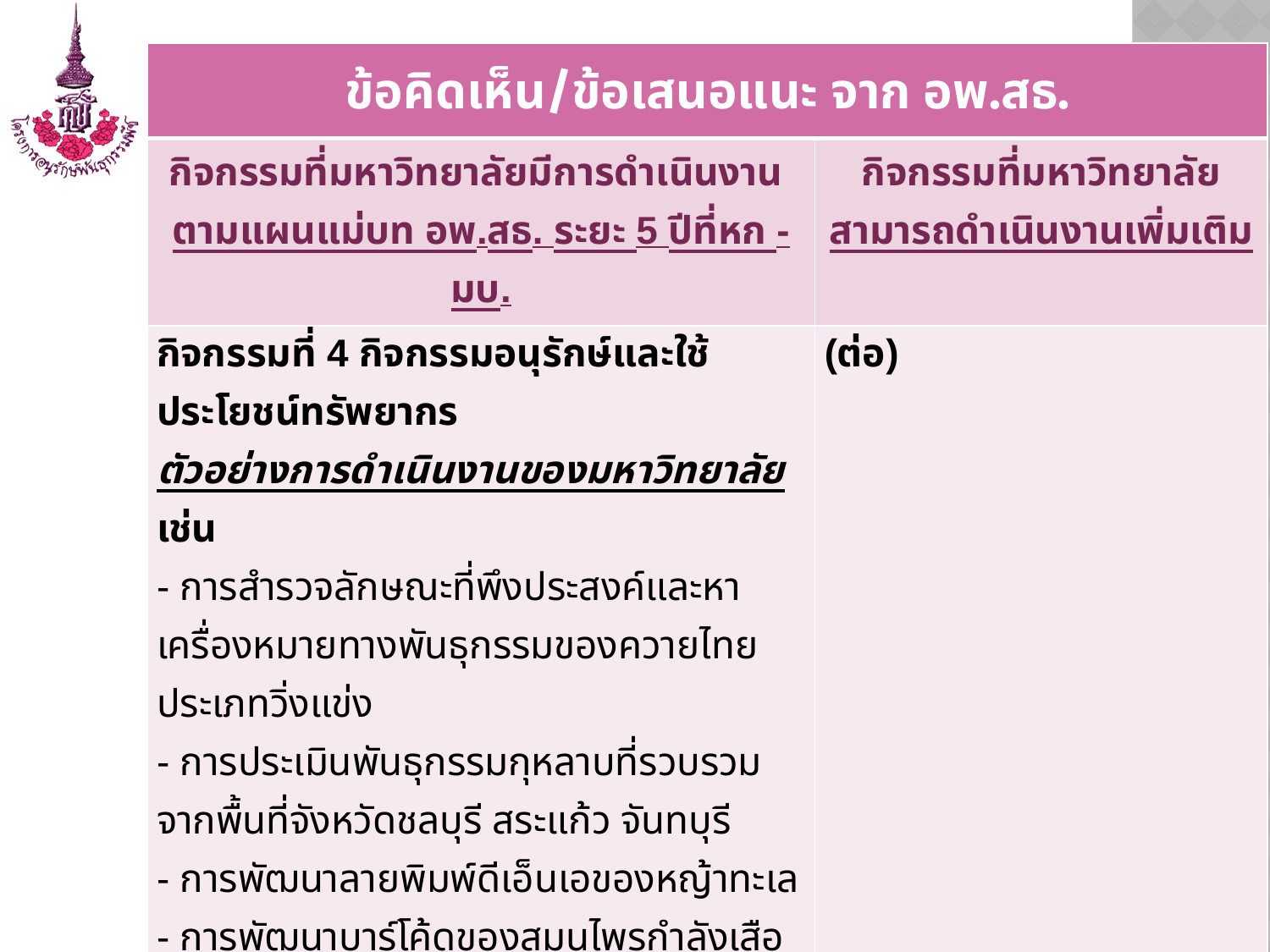

| ข้อคิดเห็น/ข้อเสนอแนะ จาก อพ.สธ. |  |
| --- | --- |
| กิจกรรมที่มหาวิทยาลัยมีการดำเนินงาน ตามแผนแม่บท อพ.สธ. ระยะ 5 ปีที่หก - มบ. | กิจกรรมที่มหาวิทยาลัย สามารถดำเนินงานเพิ่มเติม |
| กิจกรรมที่ 4 กิจกรรมอนุรักษ์และใช้ประโยชน์ทรัพยากร ตัวอย่างการดำเนินงานของมหาวิทยาลัย เช่น - การสำรวจลักษณะที่พึงประสงค์และหาเครื่องหมายทางพันธุกรรมของควายไทย ประเภทวิ่งแข่ง - การประเมินพันธุกรรมกุหลาบที่รวบรวมจากพื้นที่จังหวัดชลบุรี สระแก้ว จันทบุรี - การพัฒนาลายพิมพ์ดีเอ็นเอของหญ้าทะเล - การพัฒนาบาร์โค้ดของสมุนไพรกำลังเสือโคร่ง - งานวิจัยการศึกษาและใช้ประโยชน์จากชันโรง - งานวิจัยการศึกษาและใช้ประโยชน์จากบัวหลวง - การศึกษาสารออกฤทธิ์ทางชีวภาพจากพืชพื้นบ้านในวงศ์ Fabaceae และการพัฒนาผลิตภัณฑ์อาหารเพื่อสุขภาพ - งานวิจัยการใช้ประโยชน์จากจุลินทรีย์ | (ต่อ) |